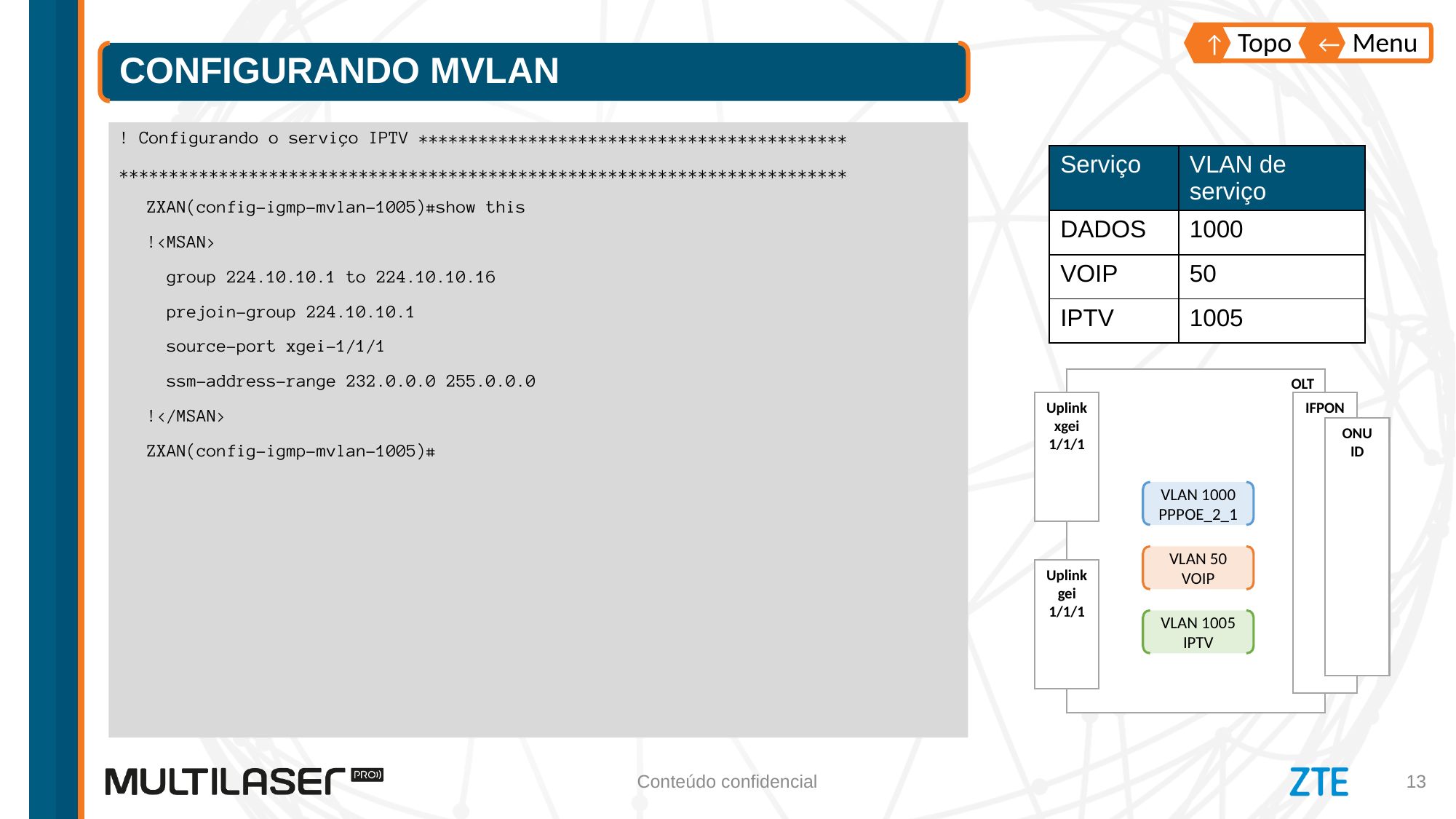

Topo
↑
Menu
←
# Configurando MVLAN
! Configurando o serviço IPTV *******************************************
*************************************************************************
ZXAN(config-igmp-mvlan-1005)#show this
!<MSAN>
  group 224.10.10.1 to 224.10.10.16
  prejoin-group 224.10.10.1
  source-port xgei-1/1/1
  ssm-address-range 232.0.0.0 255.0.0.0
!</MSAN>
ZXAN(config-igmp-mvlan-1005)#
| Serviço | VLAN de serviço |
| --- | --- |
| DADOS | 1000 |
| VOIP | 50 |
| IPTV | 1005 |
OLT
IFPON
ONU
ID
Uplink
xgei
1/1/1
VLAN 1000
PPPOE_2_1
VLAN 50
VOIP
VLAN 1005
IPTV
Uplink
gei
1/1/1
Conteúdo confidencial
13